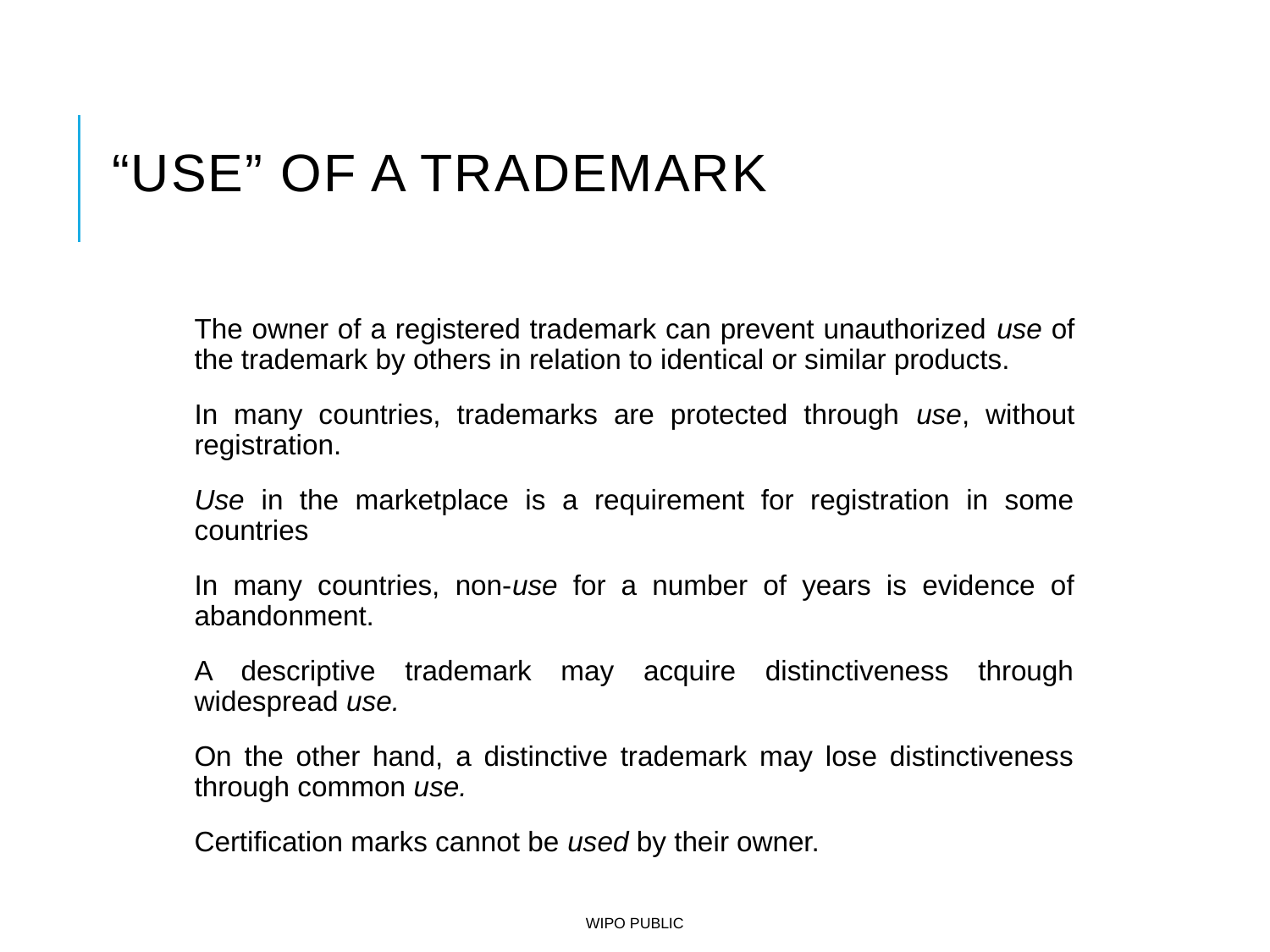

# “Use” of a trademark
The owner of a registered trademark can prevent unauthorized use of the trademark by others in relation to identical or similar products.
In many countries, trademarks are protected through use, without registration.
Use in the marketplace is a requirement for registration in some countries
In many countries, non-use for a number of years is evidence of abandonment.
A descriptive trademark may acquire distinctiveness through widespread use.
On the other hand, a distinctive trademark may lose distinctiveness through common use.
Certification marks cannot be used by their owner.